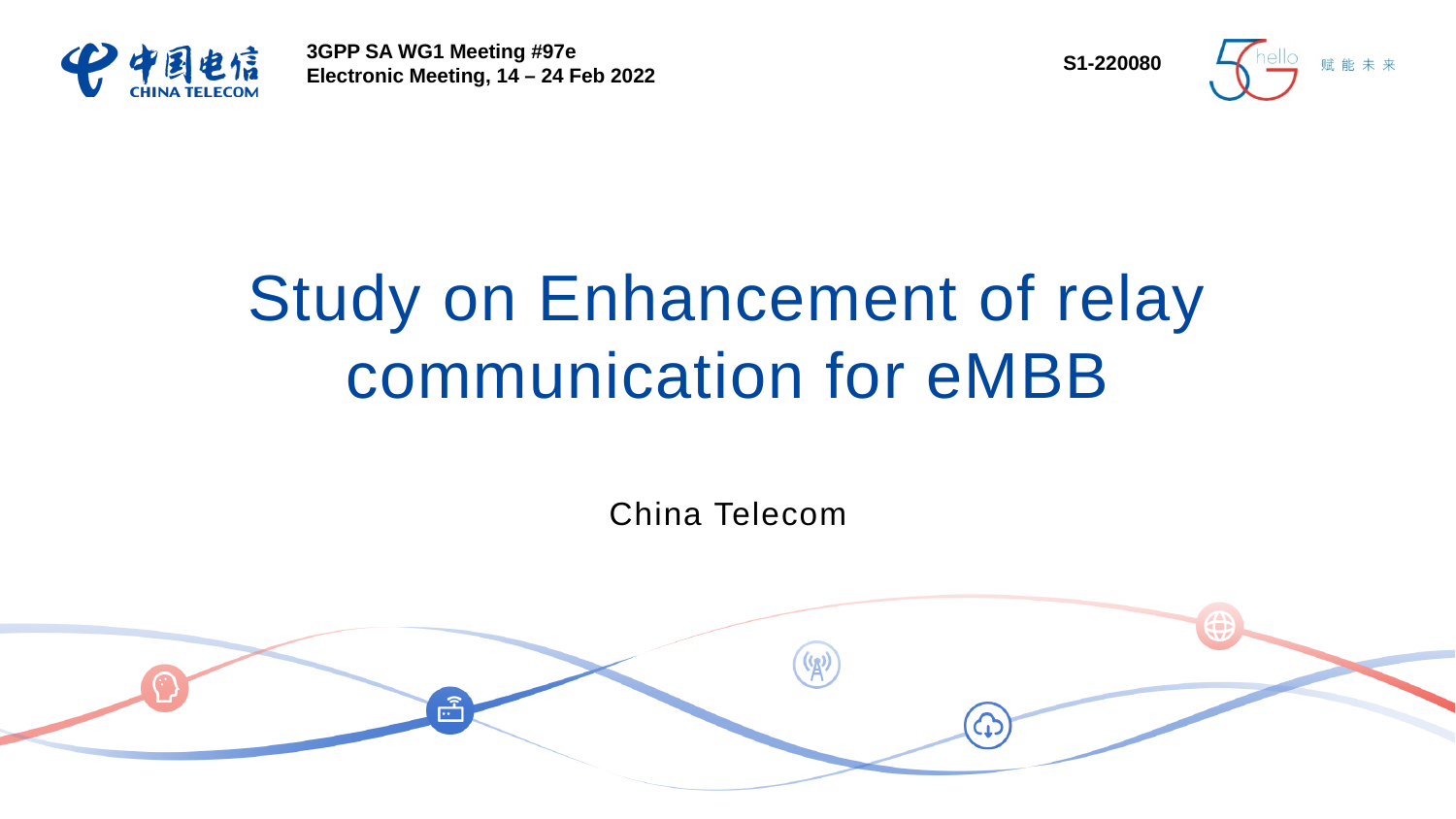

3GPP SA WG1 Meeting #97e
Electronic Meeting, 14 – 24 Feb 2022
S1-220080
Study on Enhancement of relay communication for eMBB
China Telecom